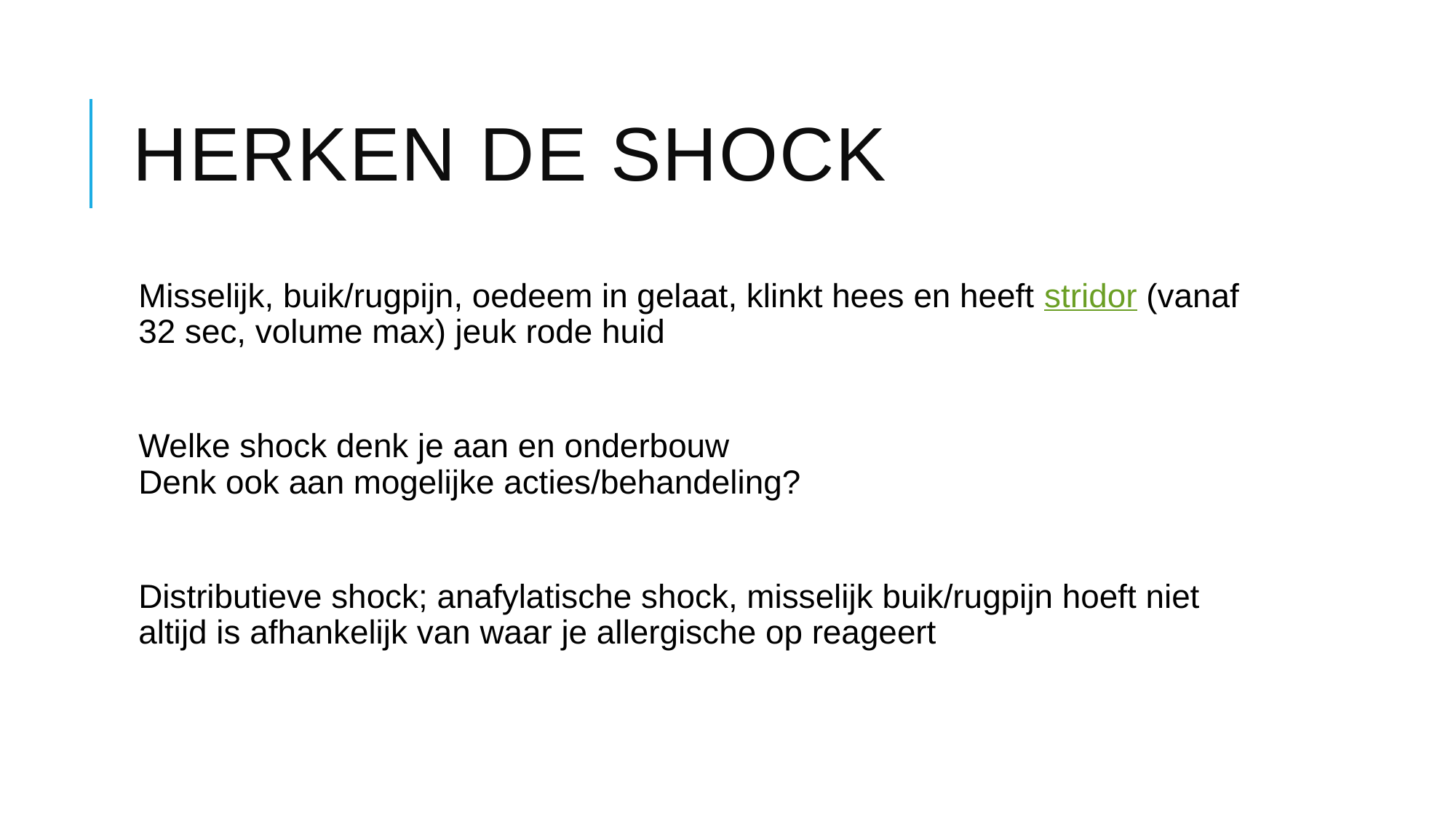

# Herken de shock
Misselijk, buik/rugpijn, oedeem in gelaat, klinkt hees en heeft stridor (vanaf 32 sec, volume max) jeuk rode huid

Welke shock denk je aan en onderbouw
Denk ook aan mogelijke acties/behandeling?

Distributieve shock; anafylatische shock, misselijk buik/rugpijn hoeft niet altijd is afhankelijk van waar je allergische op reageert